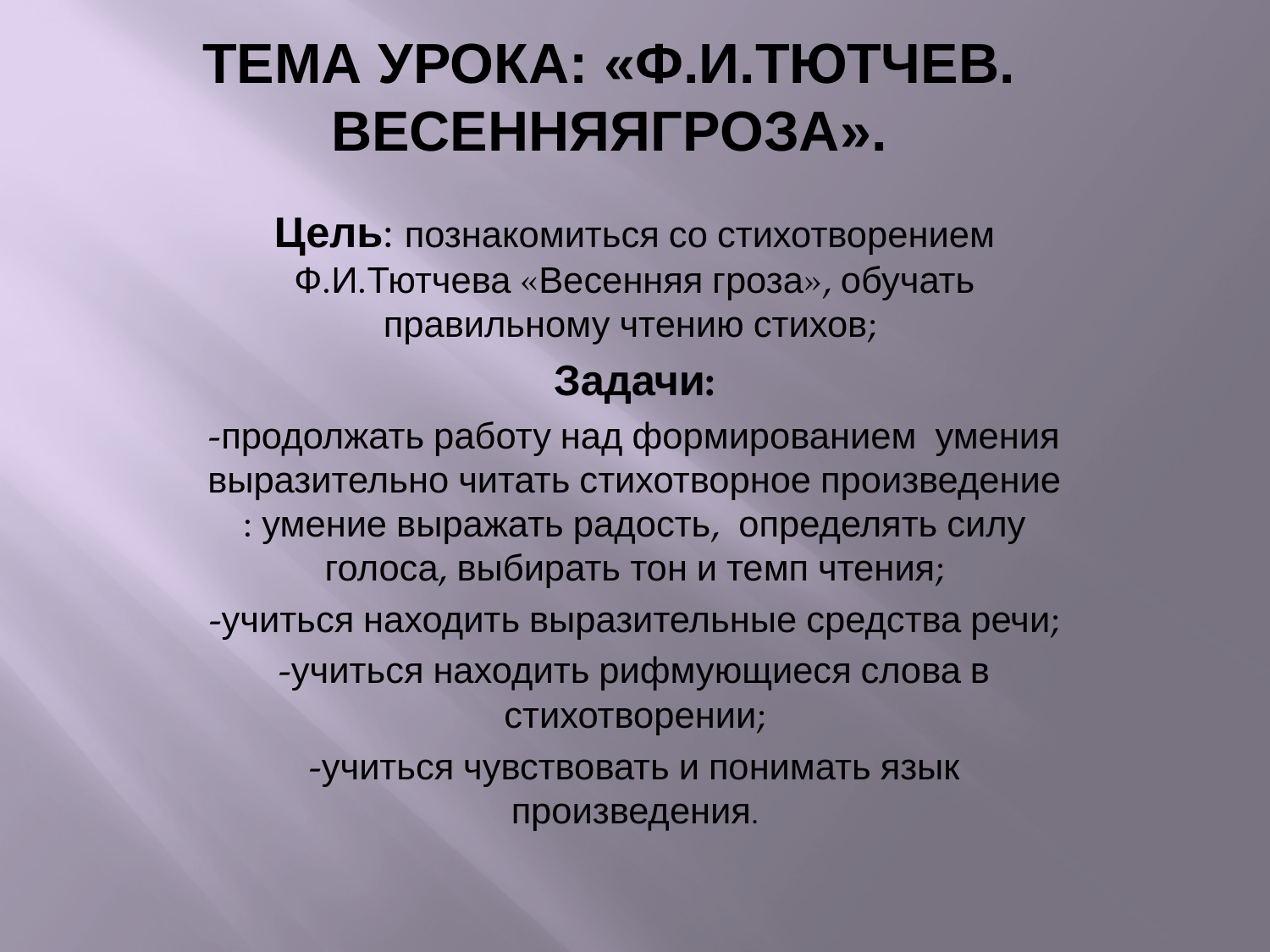

# Тема урока: «Ф.И.Тютчев. Весенняягроза».
Цель: познакомиться со стихотворением Ф.И.Тютчева «Весенняя гроза», обучать правильному чтению стихов;
Задачи:
-продолжать работу над формированием  умения выразительно читать стихотворное произведение : умение выражать радость,  определять силу голоса, выбирать тон и темп чтения;
-учиться находить выразительные средства речи;
-учиться находить рифмующиеся слова в стихотворении;
-учиться чувствовать и понимать язык произведения.